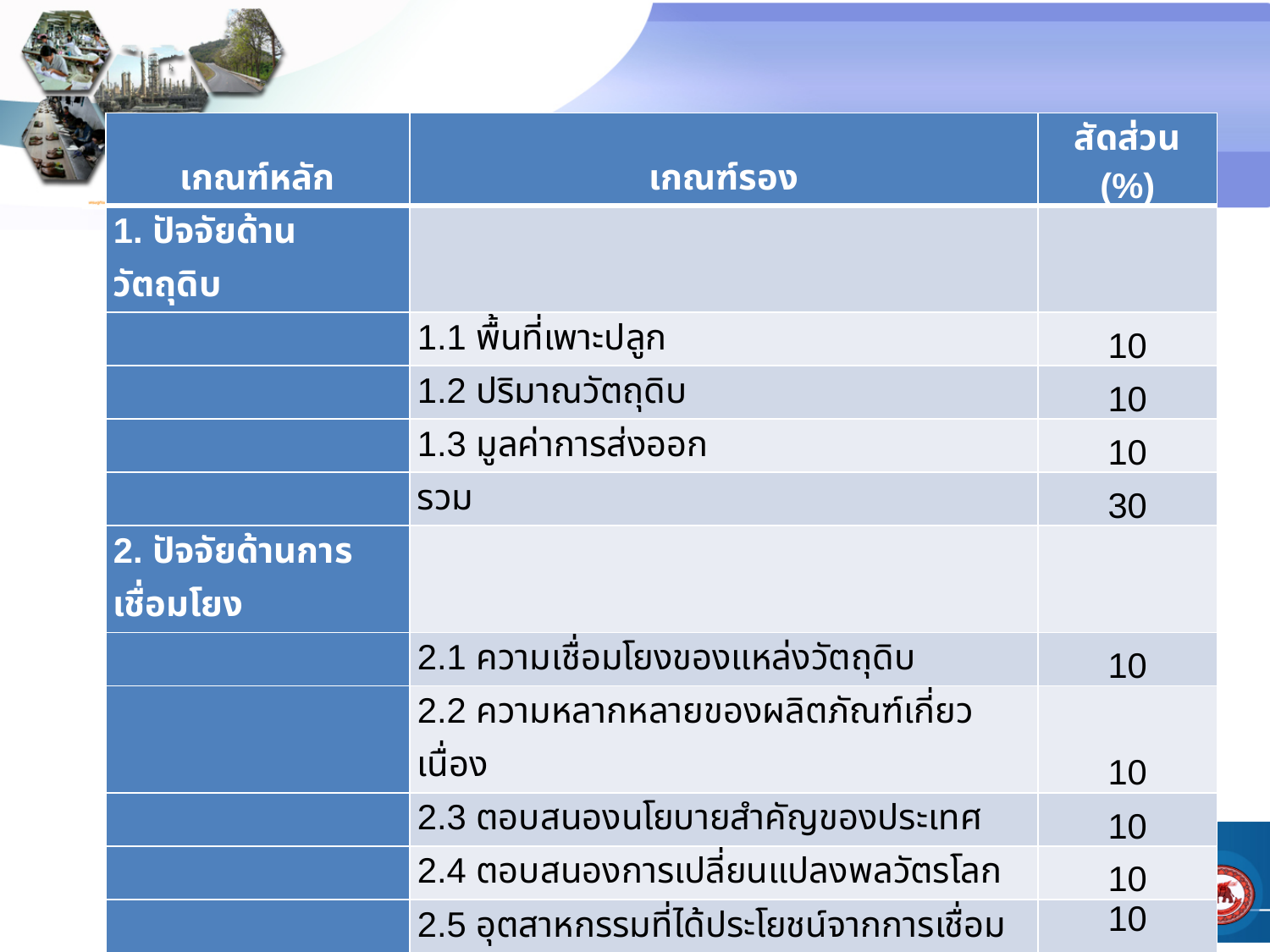

| เกณฑ์หลัก | เกณฑ์รอง | สัดส่วน (%) |
| --- | --- | --- |
| 1. ปัจจัยด้านวัตถุดิบ |  |  |
|  | 1.1 พื้นที่เพาะปลูก | 10 |
|  | 1.2 ปริมาณวัตถุดิบ | 10 |
|  | 1.3 มูลค่าการส่งออก | 10 |
|  | รวม | 30 |
| 2. ปัจจัยด้านการเชื่อมโยง |  |  |
|  | 2.1 ความเชื่อมโยงของแหล่งวัตถุดิบ | 10 |
|  | 2.2 ความหลากหลายของผลิตภัณฑ์เกี่ยวเนื่อง | 10 |
|  | 2.3 ตอบสนองนโยบายสำคัญของประเทศ | 10 |
|  | 2.4 ตอบสนองการเปลี่ยนแปลงพลวัตรโลก | 10 |
|  | 2.5 อุตสาหกรรมที่ได้ประโยชน์จากการเชื่อมโยงได้หลายมิติ | 10 |
|  | รวม | 50 |
| 3. ความคิดเห็นจากผู้เชี่ยวชาญ |  |  |
|  | 3.1 ความคิดเห็นจากผู้เชี่ยวชาญจากภาครัฐ | 10 |
|  | 3.2 ความคิดเห็นผู้เกี่ยวข้องในอุตสาหกรรม | 10 |
|  | รวม | 20 |
|  | รวมทั้งหมด | 100 |
44